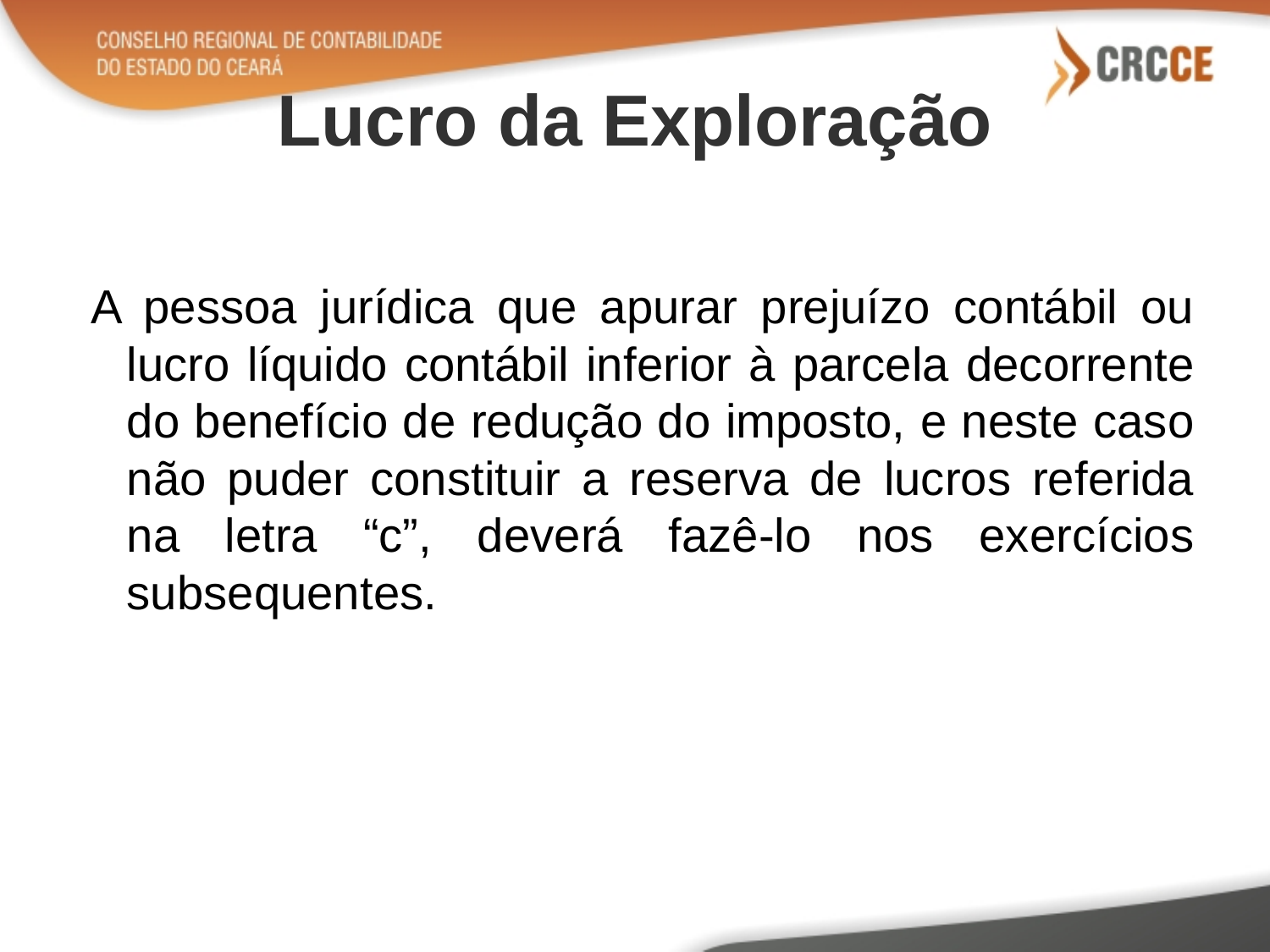

# Lucro da Exploração

A pessoa jurídica que apurar prejuízo contábil ou lucro líquido contábil inferior à parcela decorrente do benefício de redução do imposto, e neste caso não puder constituir a reserva de lucros referida na letra “c”, deverá fazê-lo nos exercícios subsequentes.